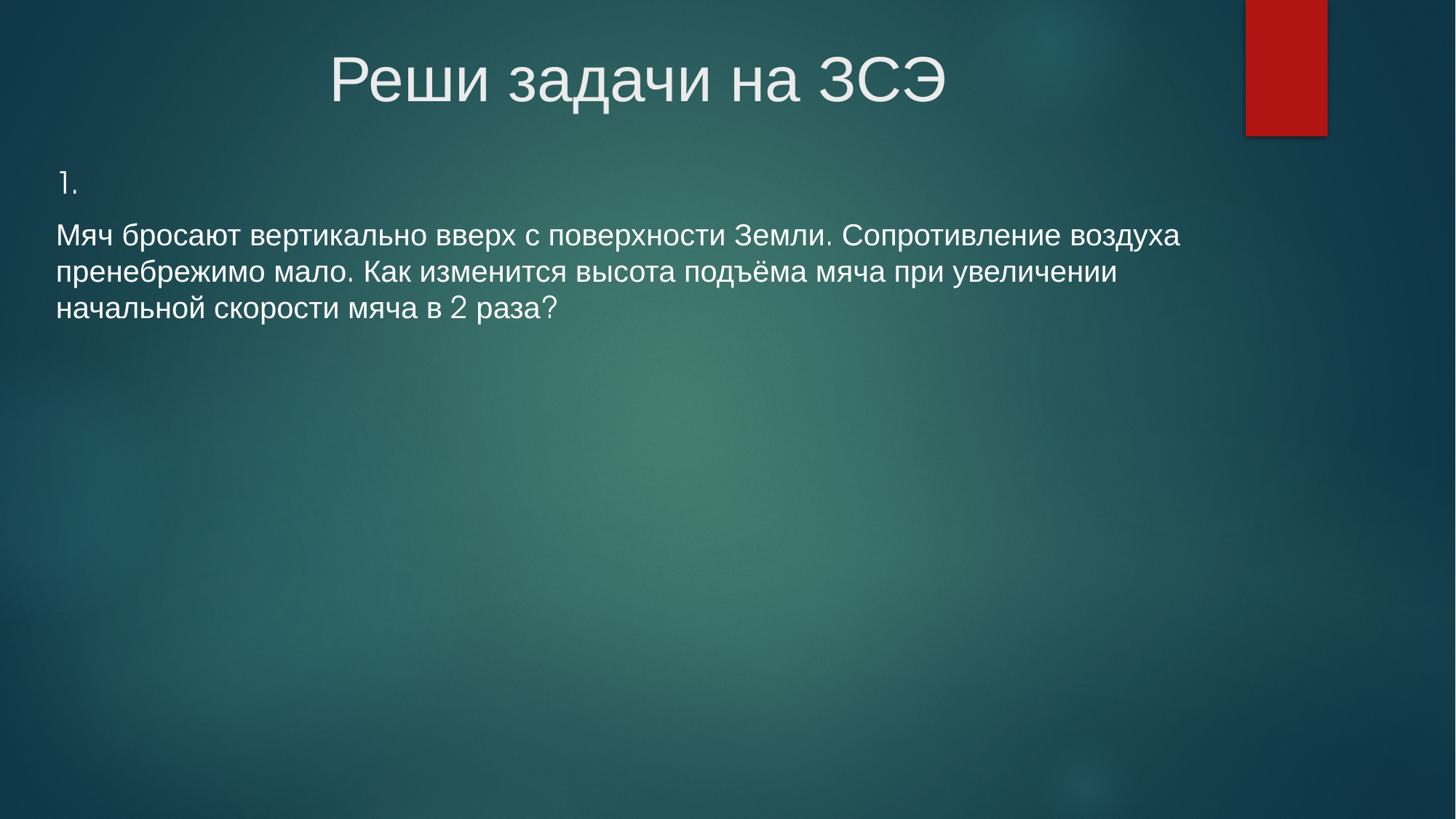

# Реши задачи на ЗСЭ
1.
Мяч бросают вертикально вверх с поверхности Земли. Сопротивление воздуха пренебрежимо мало. Как изменится высота подъёма мяча при увеличении начальной скорости мяча в 2 раза?